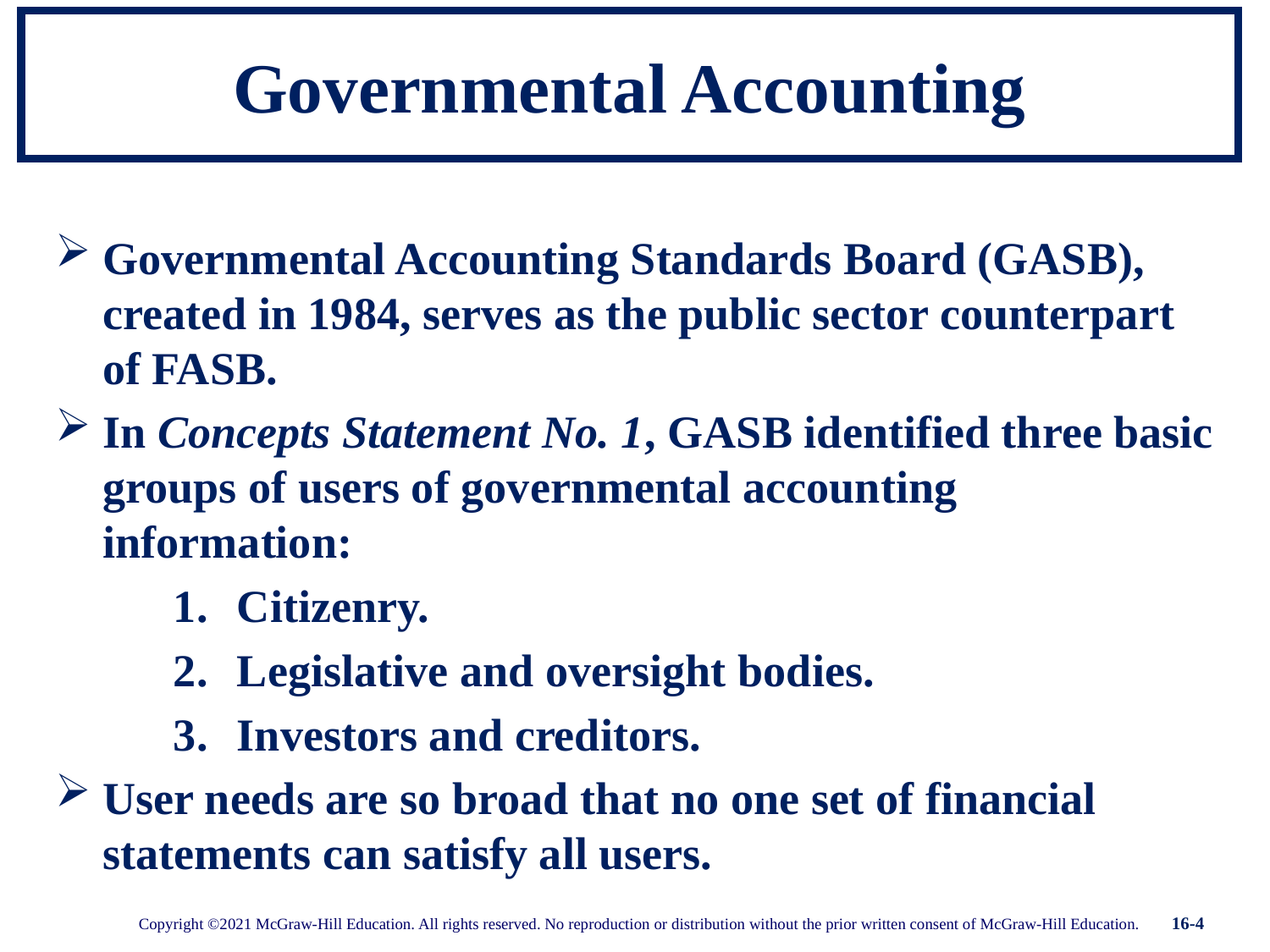

# Governmental Accounting
Governmental Accounting Standards Board (GASB), created in 1984, serves as the public sector counterpart of FASB.
In Concepts Statement No. 1, GASB identified three basic groups of users of governmental accounting information:
Citizenry.
Legislative and oversight bodies.
Investors and creditors.
User needs are so broad that no one set of financial statements can satisfy all users.
16-4
Copyright ©2021 McGraw-Hill Education. All rights reserved. No reproduction or distribution without the prior written consent of McGraw-Hill Education.